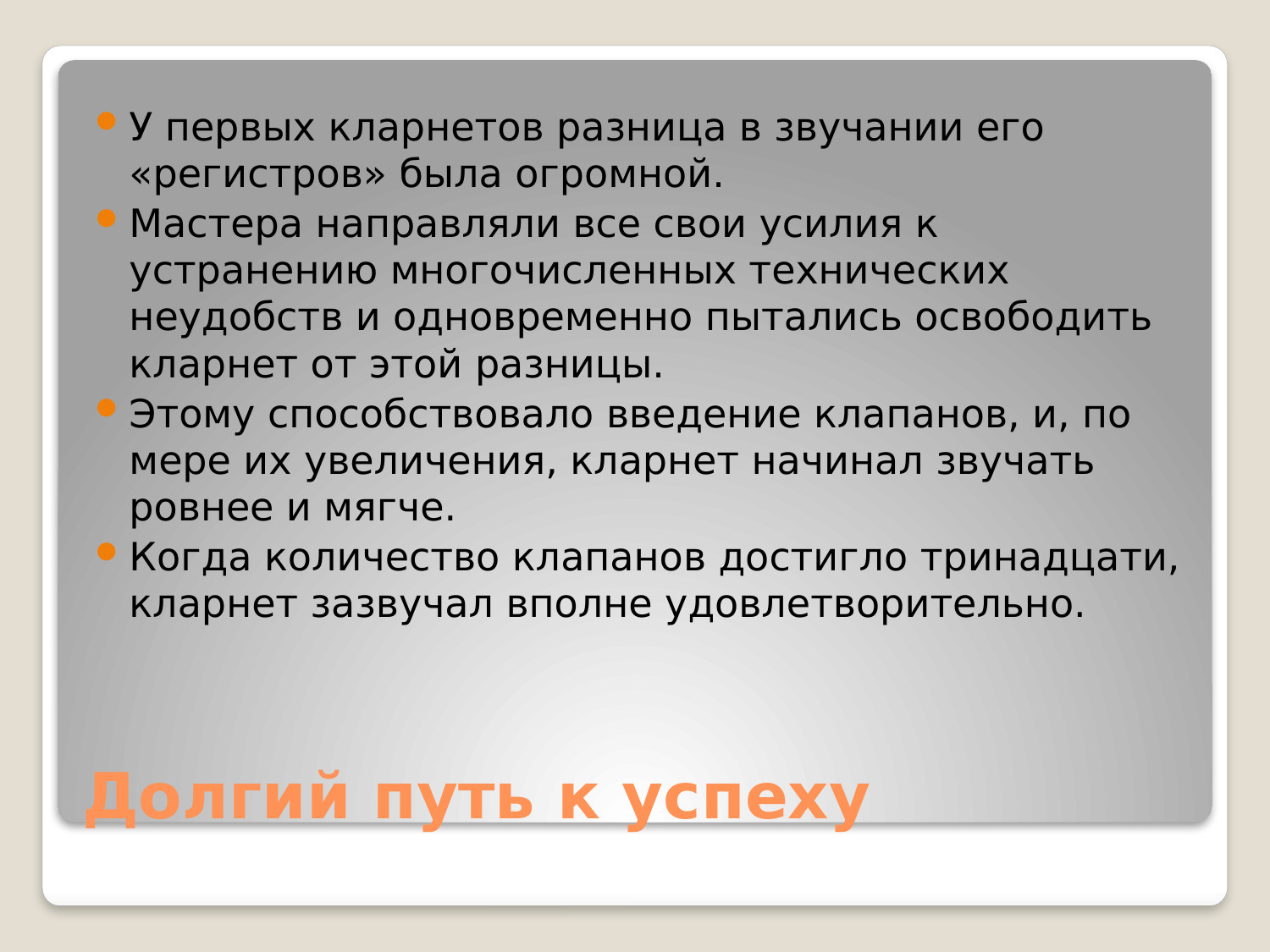

У первых кларнетов разница в звучании его «регистров» была огромной.
Мастера направляли все свои усилия к устранению многочисленных технических неудобств и одновременно пытались освободить кларнет от этой разницы.
Этому способствовало введение клапанов, и, по мере их увеличения, кларнет начинал звучать ровнее и мягче.
Когда количество клапанов достигло тринадцати,  кларнет зазвучал вполне удовлетворительно.
# Долгий путь к успеху